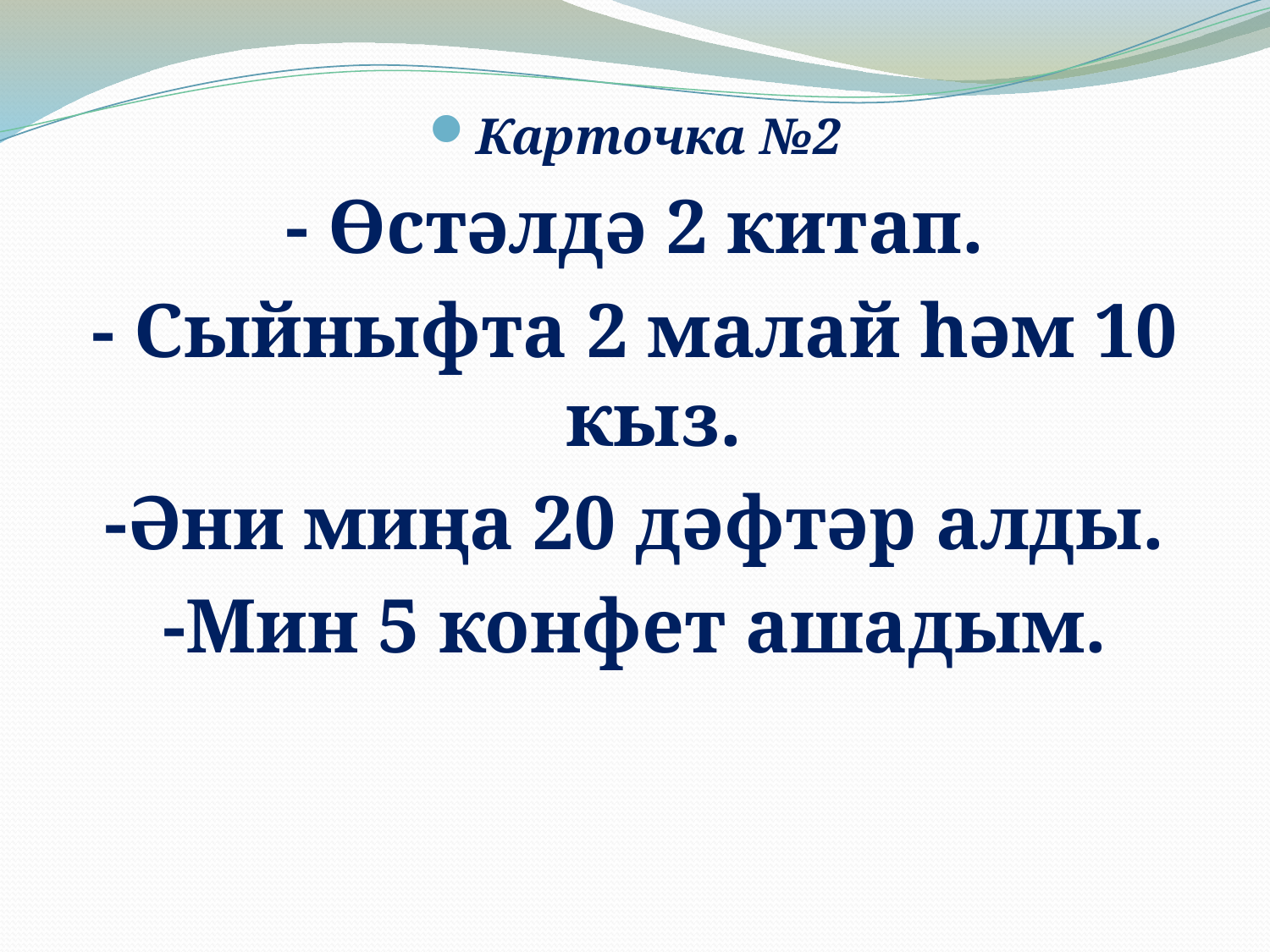

#
Карточка №2
- Өстәлдә 2 китап.
- Сыйныфта 2 малай һәм 10 кыз.
-Әни миңа 20 дәфтәр алды.
-Мин 5 конфет ашадым.